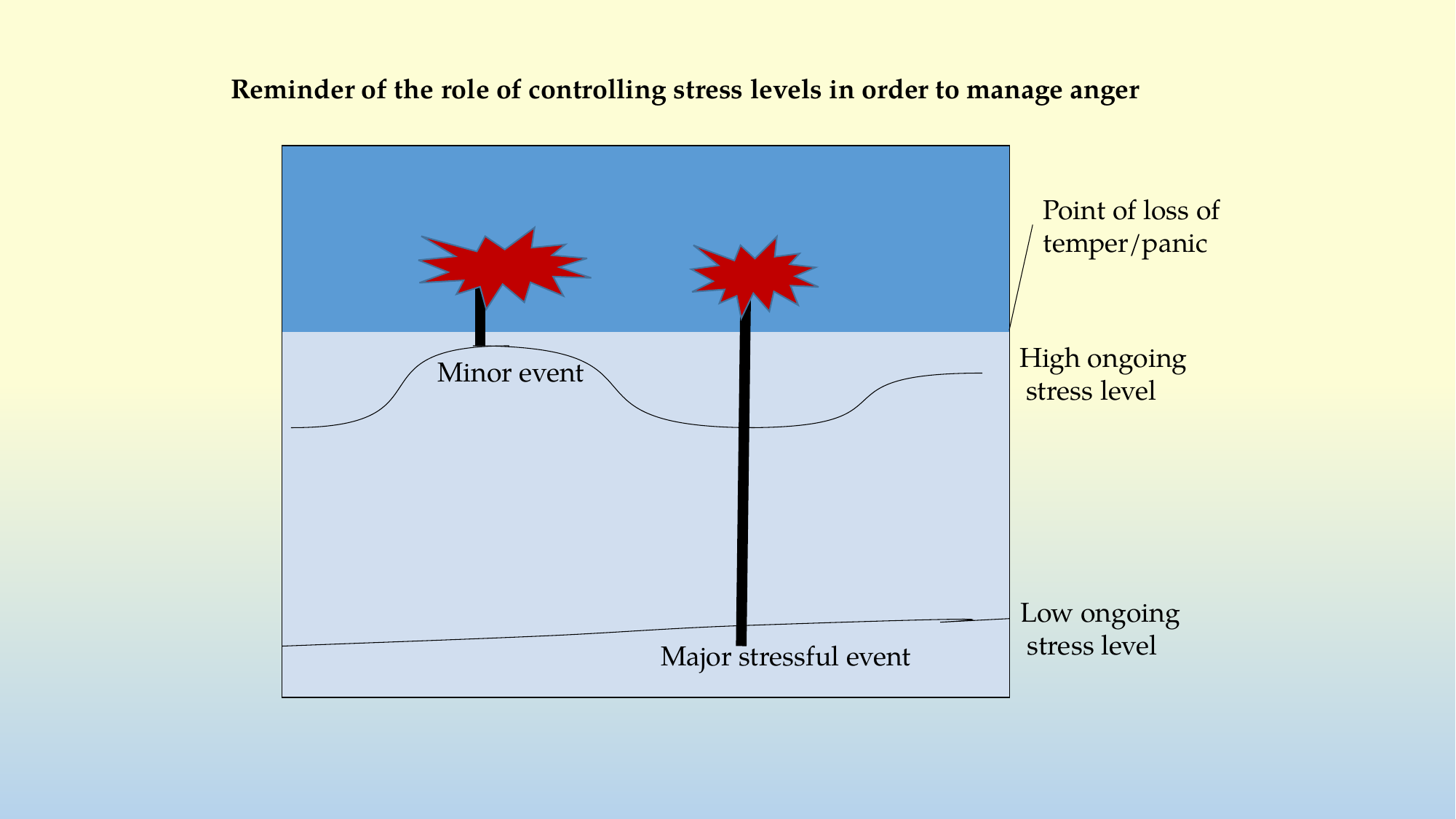

Reminder of the role of controlling stress levels in order to manage anger
|  |
| --- |
|  |
Point of loss of temper/panic

High ongoing  stress level
Minor event
Low ongoing
 stress level

Major stressful event